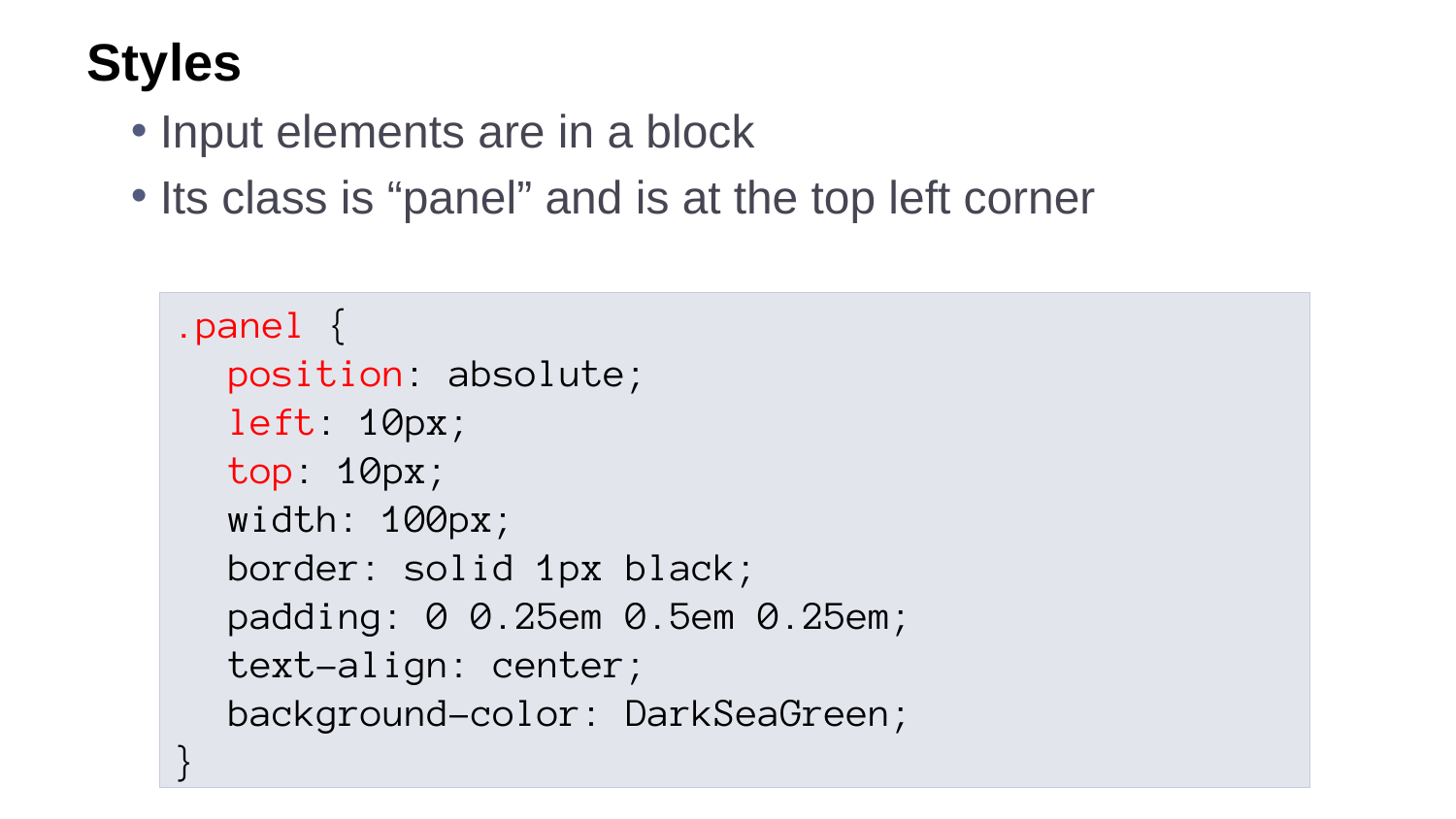

Styles
Input elements are in a block
Its class is “panel” and is at the top left corner
.panel {
	position: absolute;
	left: 10px;
	top: 10px;
	width: 100px;
	border: solid 1px black;
	padding: 0 0.25em 0.5em 0.25em;
	text-align: center;
	background-color: DarkSeaGreen;
}